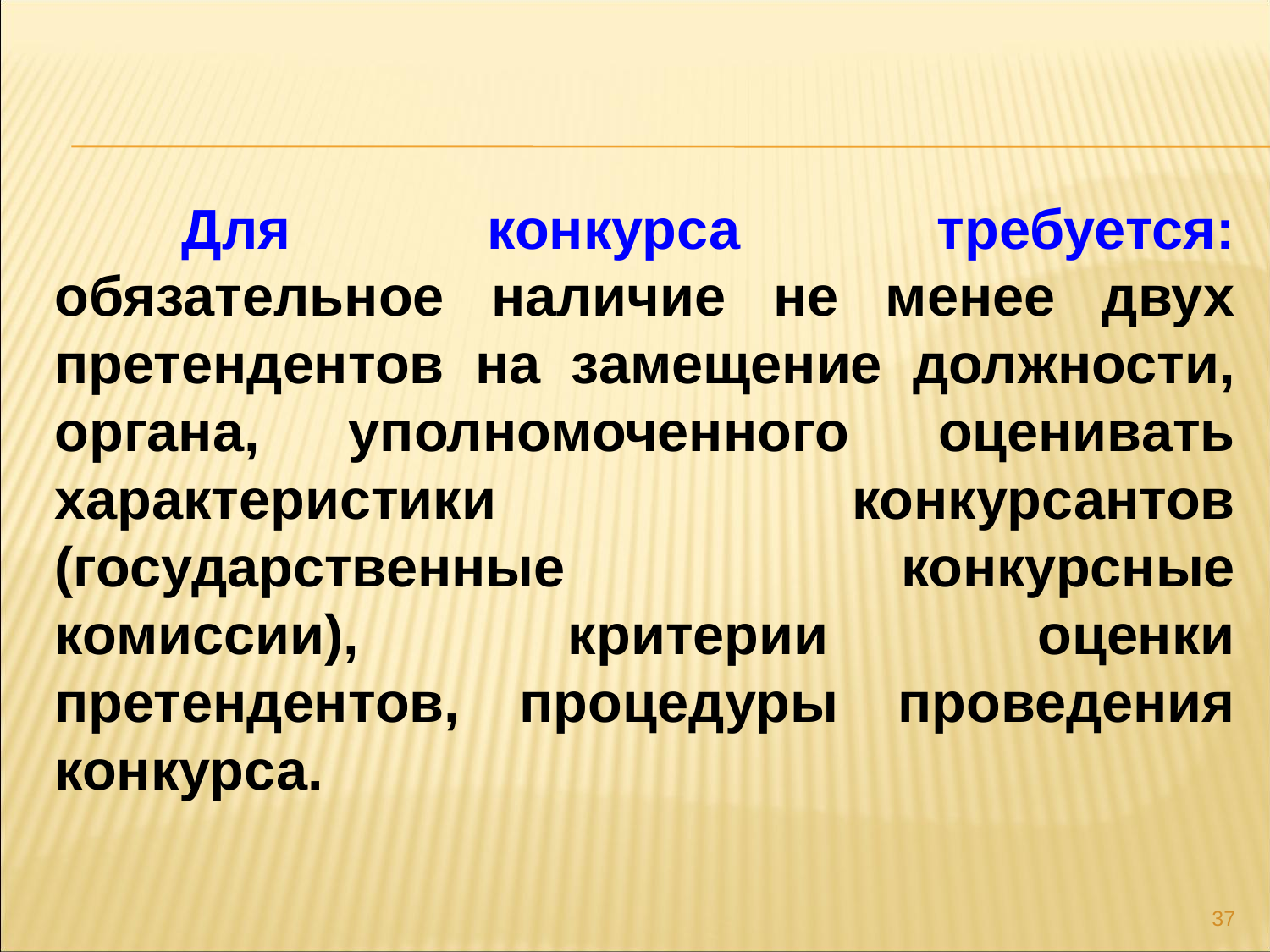

Для конкурса требуется: обязательное наличие не менее двух претендентов на замещение должности, органа, уполномоченного оценивать характеристики конкурсантов (государственные конкурсные комиссии), критерии оценки претендентов, процедуры проведения конкурса.
37